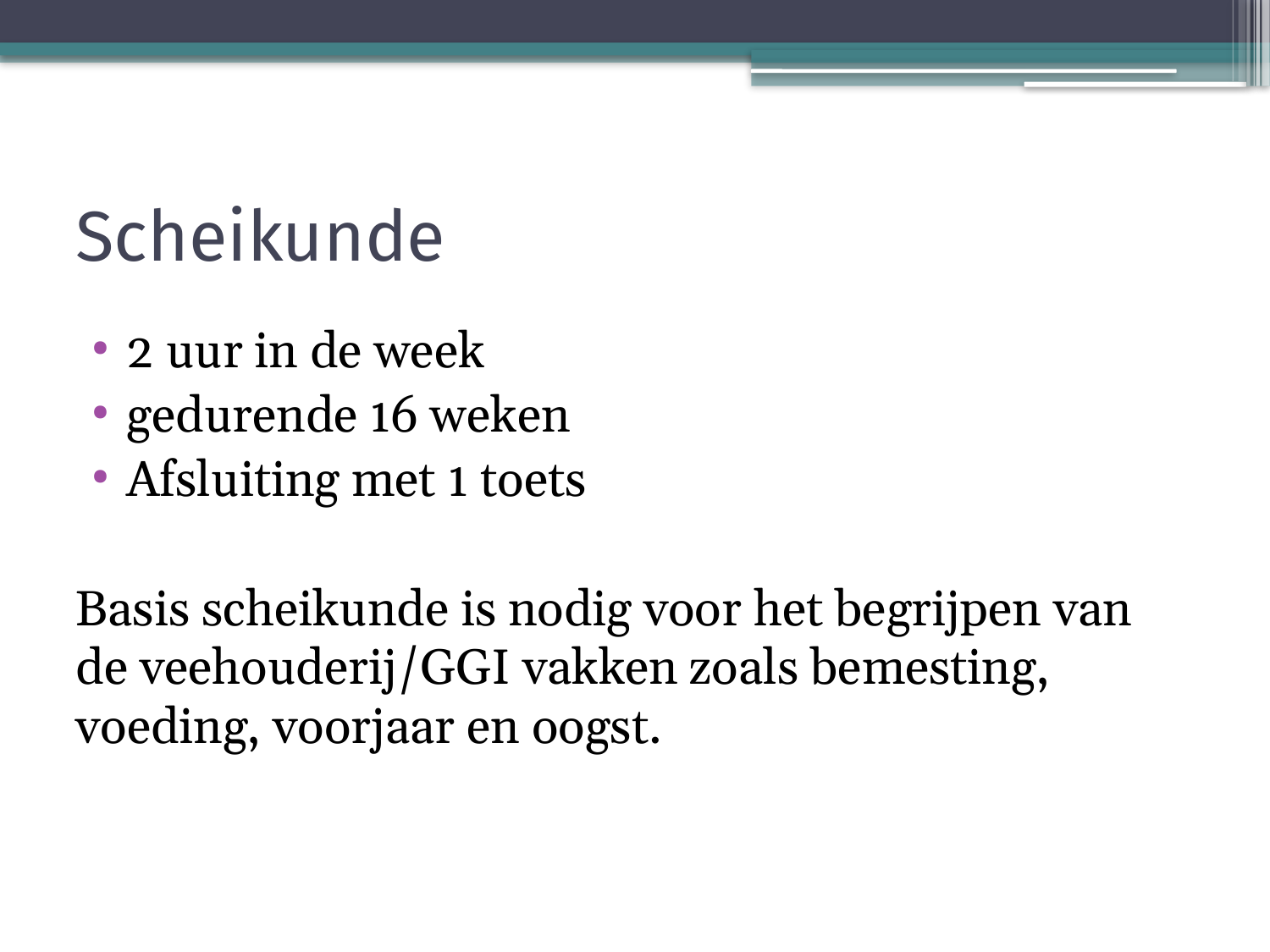

# Scheikunde
2 uur in de week
gedurende 16 weken
Afsluiting met 1 toets

Basis scheikunde is nodig voor het begrijpen van de veehouderij/GGI vakken zoals bemesting, voeding, voorjaar en oogst.